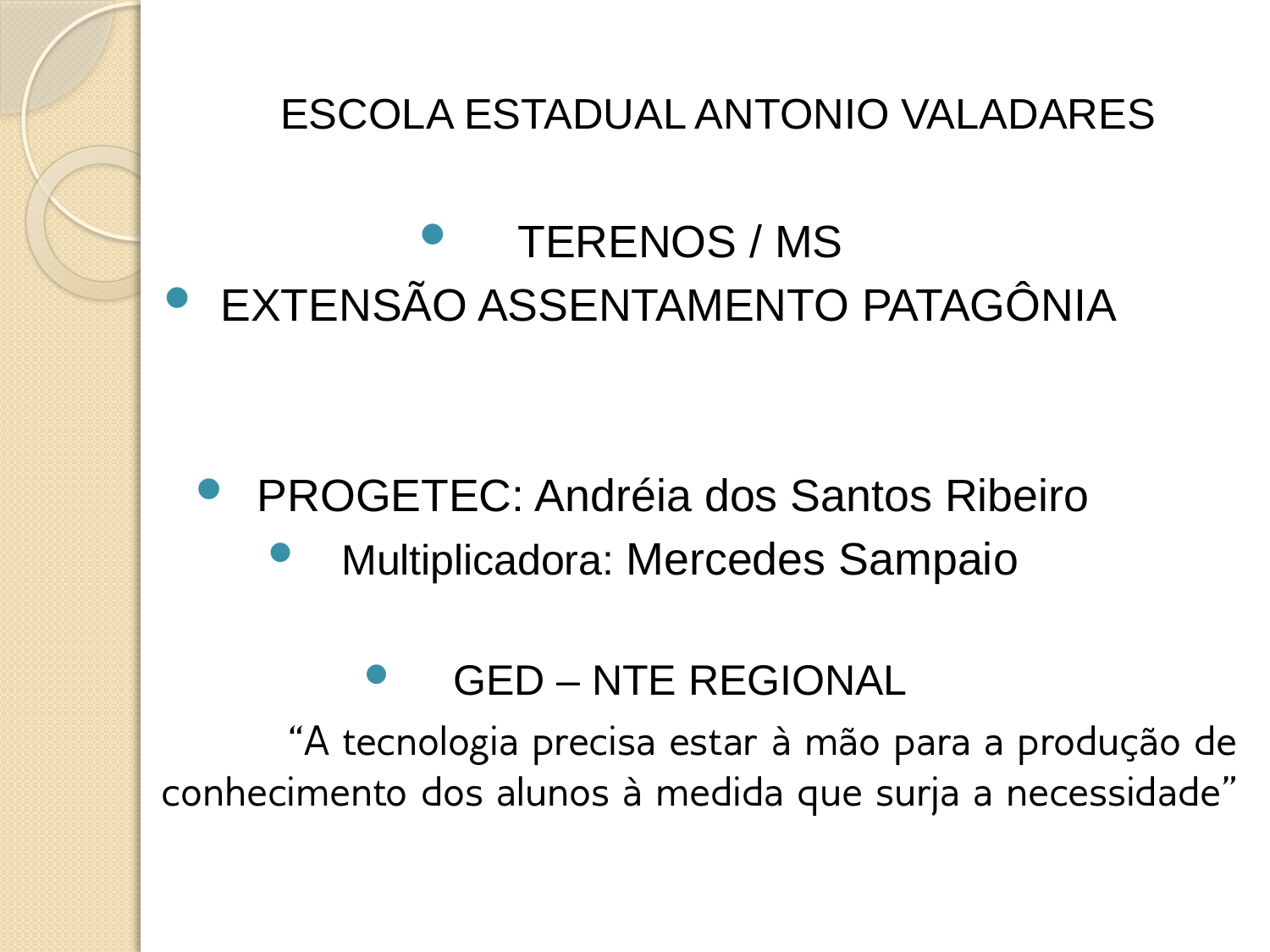

# ESCOLA ESTADUAL ANTONIO VALADARES
TERENOS / MS
EXTENSÃO ASSENTAMENTO PATAGÔNIA

PROGETEC: Andréia dos Santos Ribeiro
Multiplicadora: Mercedes Sampaio

GED – NTE REGIONAL
“A tecnologia precisa estar à mão para a produção de conhecimento dos alunos à medida que surja a necessidade”